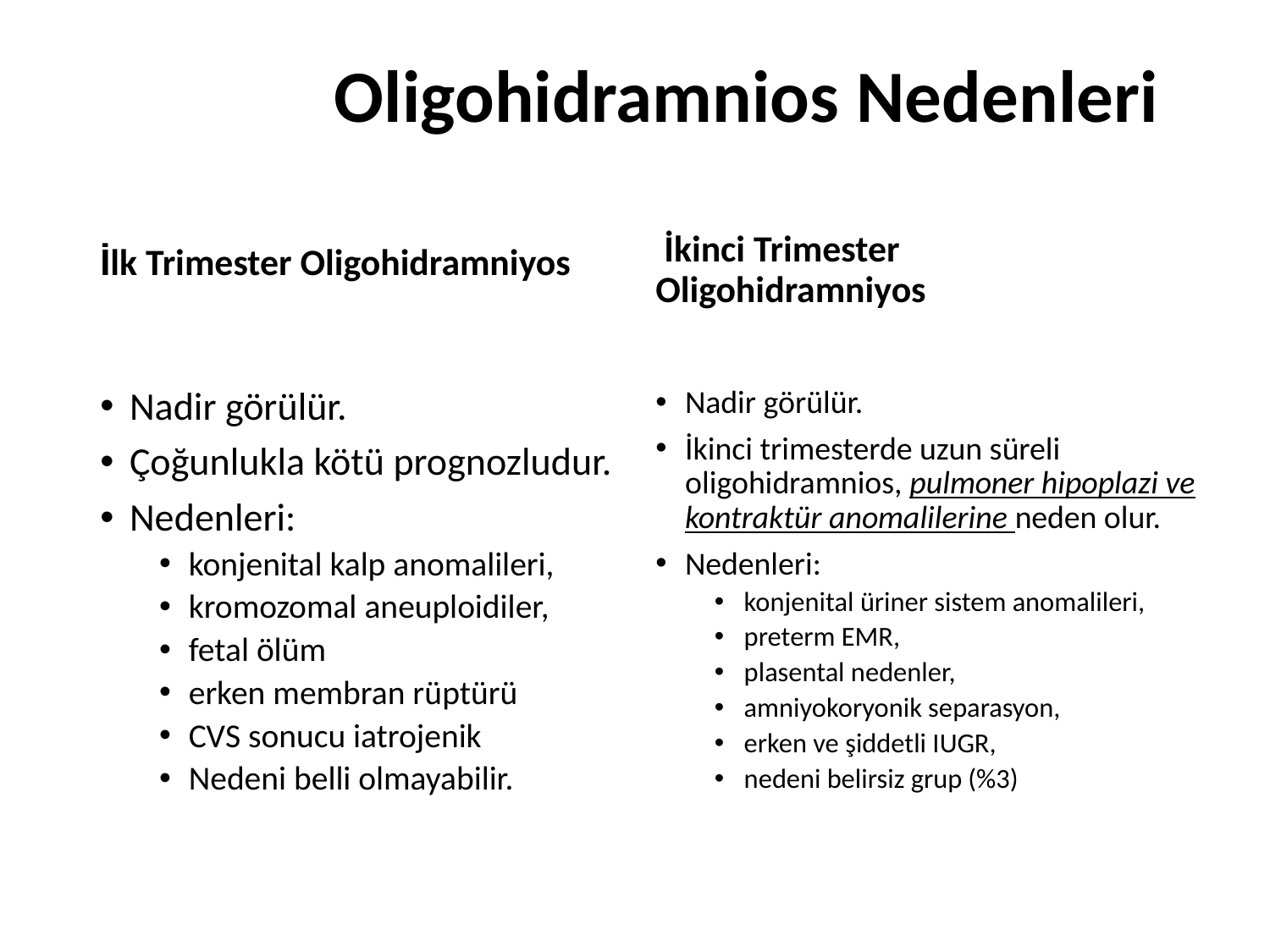

# Oligohidramnios Nedenleri
 İkinci Trimester     Oligohidramniyos

İ̇lk Trimester Oligohidramniyos

Nadir görülür.
Çoğunlukla kötü prognozludur.
Nedenleri:
konjenital kalp anomalileri,
kromozomal aneuploidiler,
fetal ölüm
erken membran rüptürü
CVS sonucu iatrojenik
Nedeni belli olmayabilir.
Nadir görülür.
İkinci trimesterde uzun süreli oligohidramnios, pulmoner hipoplazi ve kontraktür anomalilerine neden olur.
Nedenleri:
konjenital üriner sistem anomalileri,
preterm EMR,
plasental nedenler,
amniyokoryonik separasyon,
erken ve şiddetli IUGR,
nedeni belirsiz grup (%3)